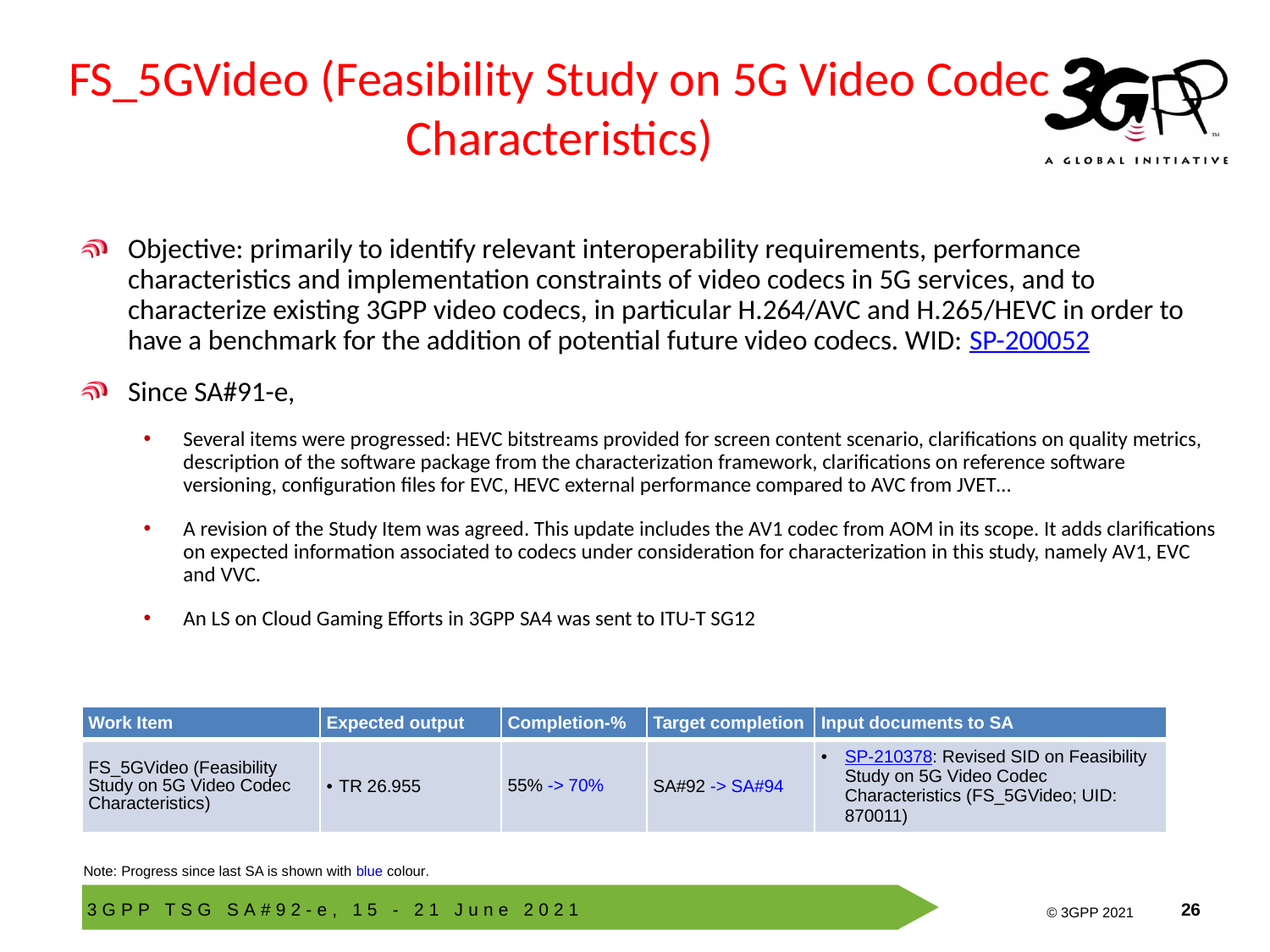

# FS_5GVideo (Feasibility Study on 5G Video Codec Characteristics)
Objective: primarily to identify relevant interoperability requirements, performance characteristics and implementation constraints of video codecs in 5G services, and to characterize existing 3GPP video codecs, in particular H.264/AVC and H.265/HEVC in order to have a benchmark for the addition of potential future video codecs. WID: SP-200052
Since SA#91-e,
Several items were progressed: HEVC bitstreams provided for screen content scenario, clarifications on quality metrics, description of the software package from the characterization framework, clarifications on reference software versioning, configuration files for EVC, HEVC external performance compared to AVC from JVET…
A revision of the Study Item was agreed. This update includes the AV1 codec from AOM in its scope. It adds clarifications on expected information associated to codecs under consideration for characterization in this study, namely AV1, EVC and VVC.
An LS on Cloud Gaming Efforts in 3GPP SA4 was sent to ITU-T SG12

| Work Item | Expected output | Completion-% | Target completion | Input documents to SA |
| --- | --- | --- | --- | --- |
| FS\_5GVideo (Feasibility Study on 5G Video Codec Characteristics) | TR 26.955 | 55% -> 70% | SA#92 -> SA#94 | SP-210378: Revised SID on Feasibility Study on 5G Video Codec Characteristics (FS\_5GVideo; UID: 870011) |
Note: Progress since last SA is shown with blue colour.